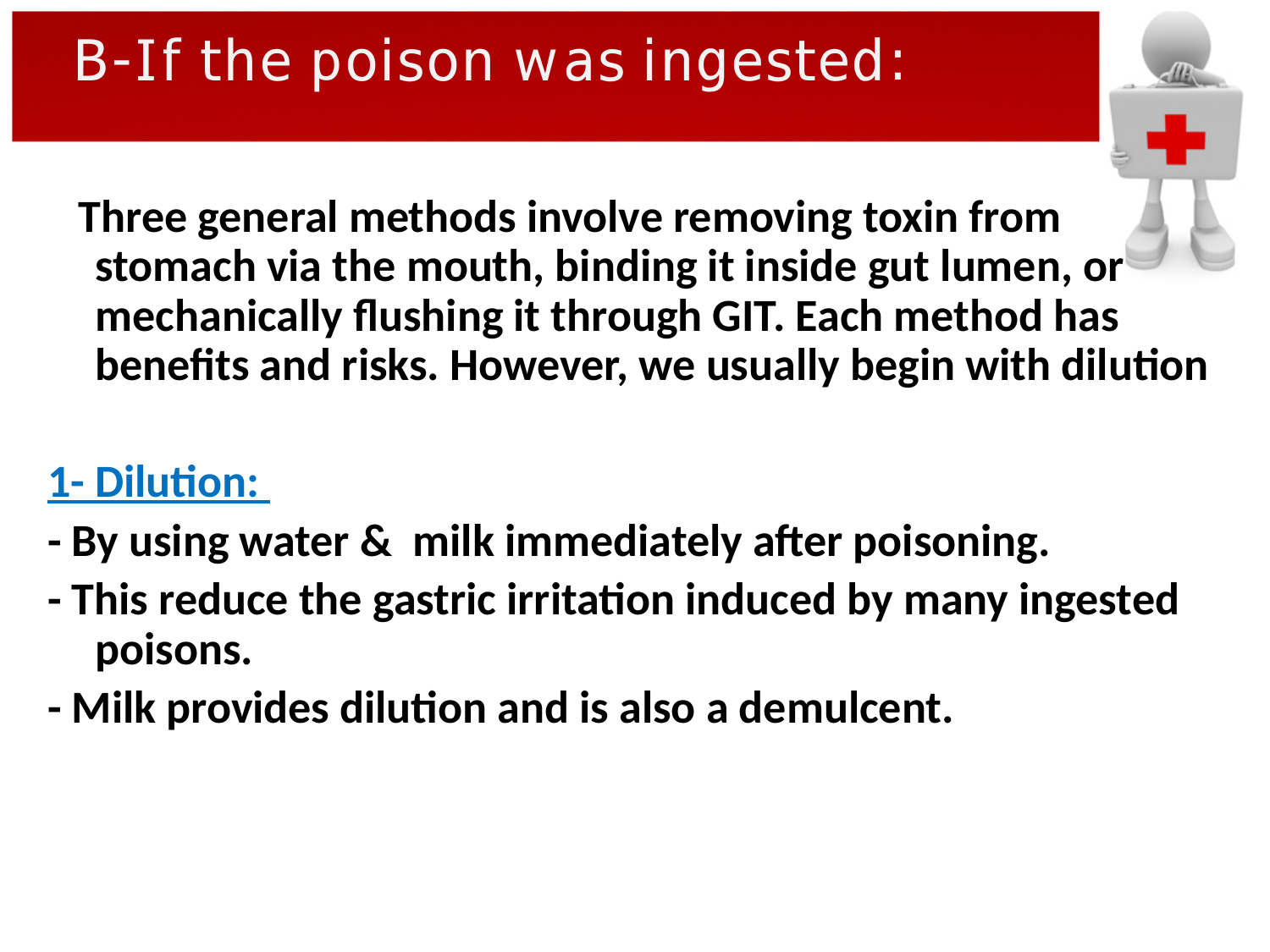

# B-If the poison was ingested:
   Three general methods involve removing toxin from stomach via the mouth, binding it inside gut lumen, or mechanically flushing it through GIT. Each method has benefits and risks. However, we usually begin with dilution

1- Dilution:
- By using water &  milk immediately after poisoning.
- This reduce the gastric irritation induced by many ingested poisons.
- Milk provides dilution and is also a demulcent.